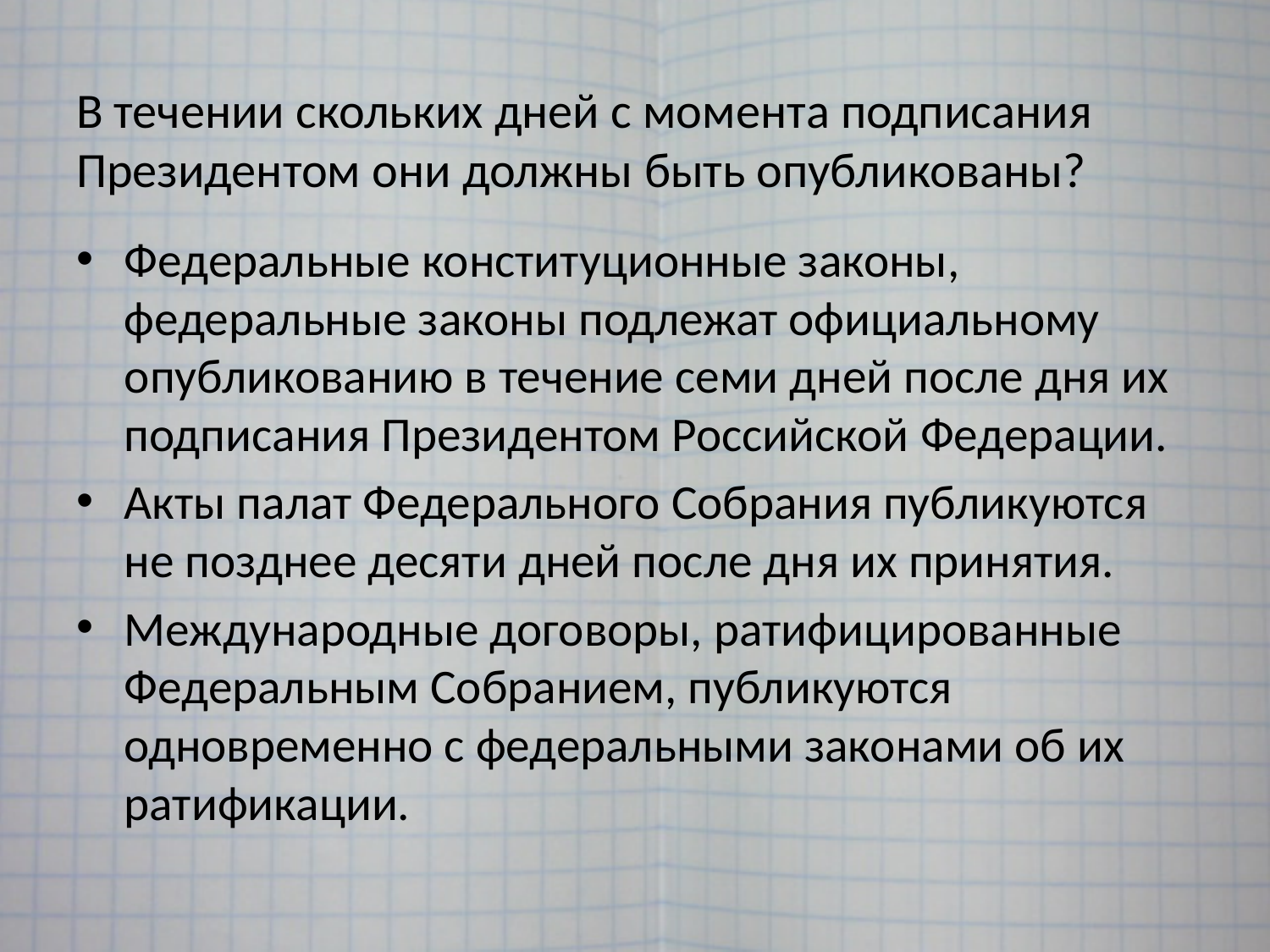

# В течении скольких дней с момента подписания Президентом они должны быть опубликованы?
Федеральные конституционные законы, федеральные законы подлежат официальному опубликованию в течение семи дней после дня их подписания Президентом Российской Федерации.
Акты палат Федерального Собрания публикуются не позднее десяти дней после дня их принятия.
Международные договоры, ратифицированные Федеральным Собранием, публикуются одновременно с федеральными законами об их ратификации.